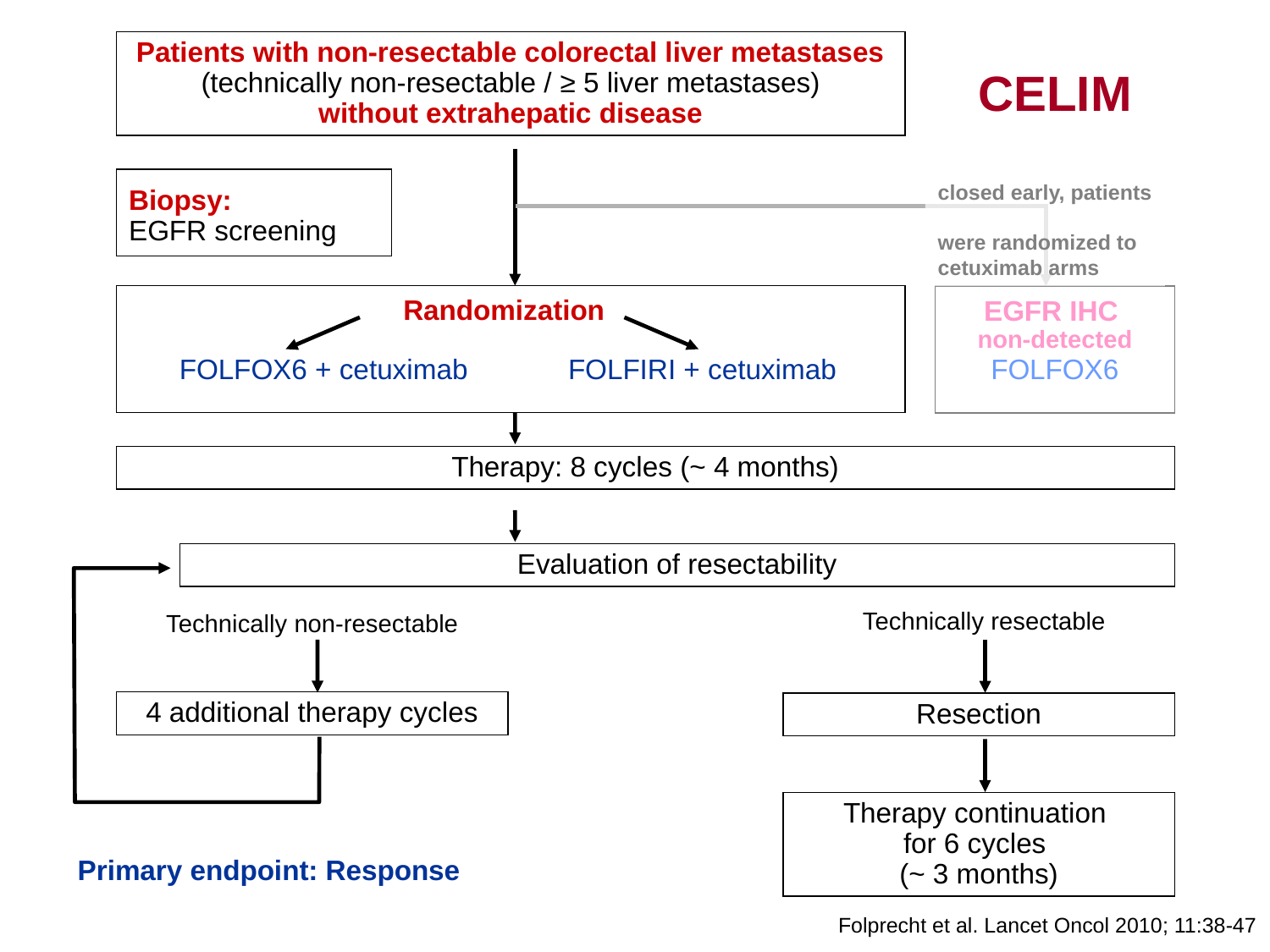

# CELIM
Patients with non-resectable colorectal liver metastases
(technically non-resectable / ≥ 5 liver metastases)
without extrahepatic disease

closed early, patients
were randomized to cetuximab arms
Biopsy:
EGFR screening

Randomization
EGFR IHC
non-detected

FOLFOX6 + cetuximab	 FOLFIRI + cetuximab
FOLFOX6

Therapy: 8 cycles (~ 4 months)

Evaluation of resectability

Technically non-resectable

4 additional therapy cycles
Technically resectable

Resection

Therapy continuation
for 6 cycles
(~ 3 months)
Primary endpoint: Response
Folprecht et al. Lancet Oncol 2010; 11:38-47